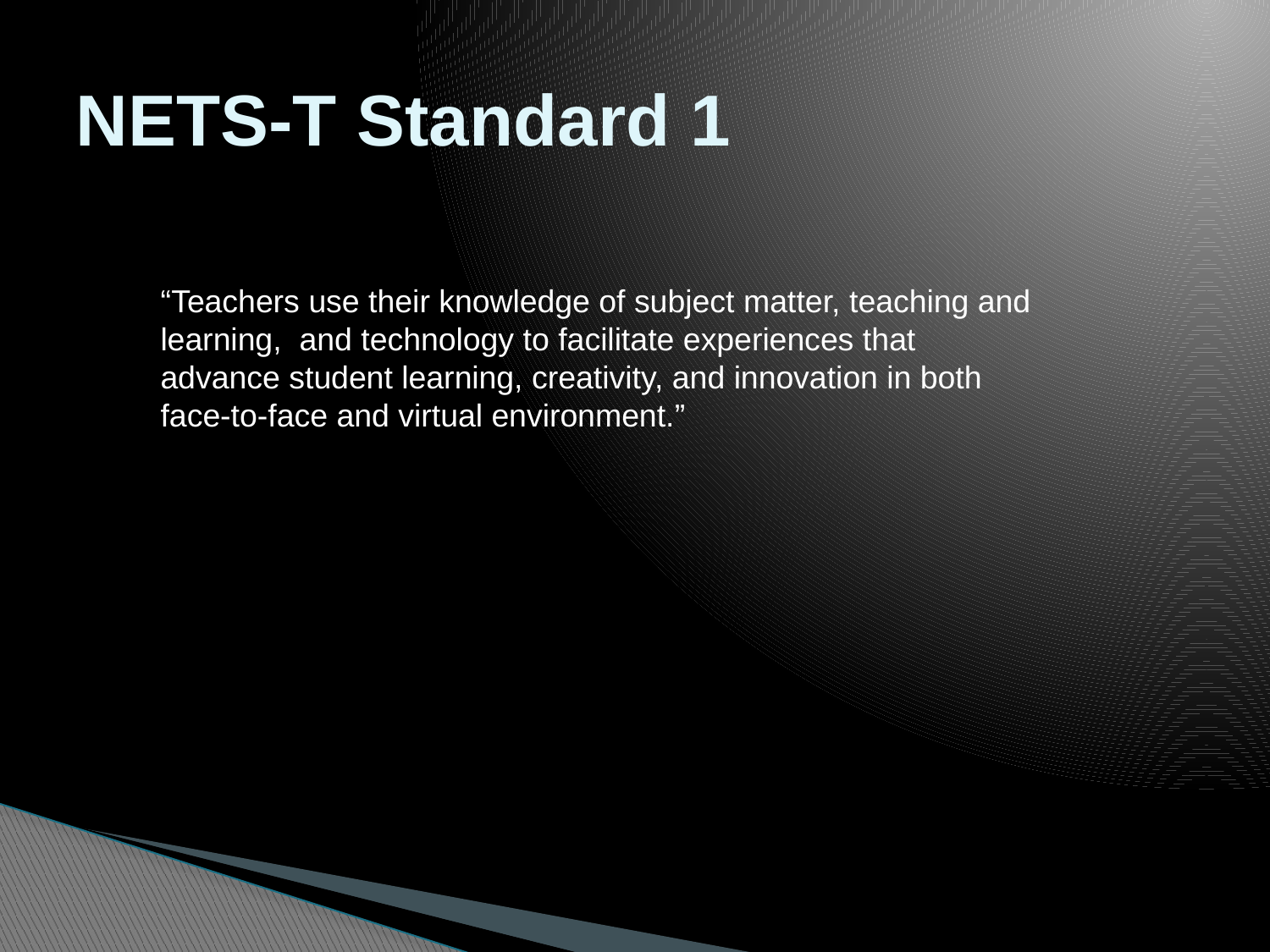

# NETS-T Standard 1
“Teachers use their knowledge of subject matter, teaching and learning,  and technology to facilitate experiences that advance student learning, creativity, and innovation in both face-to-face and virtual environment.”